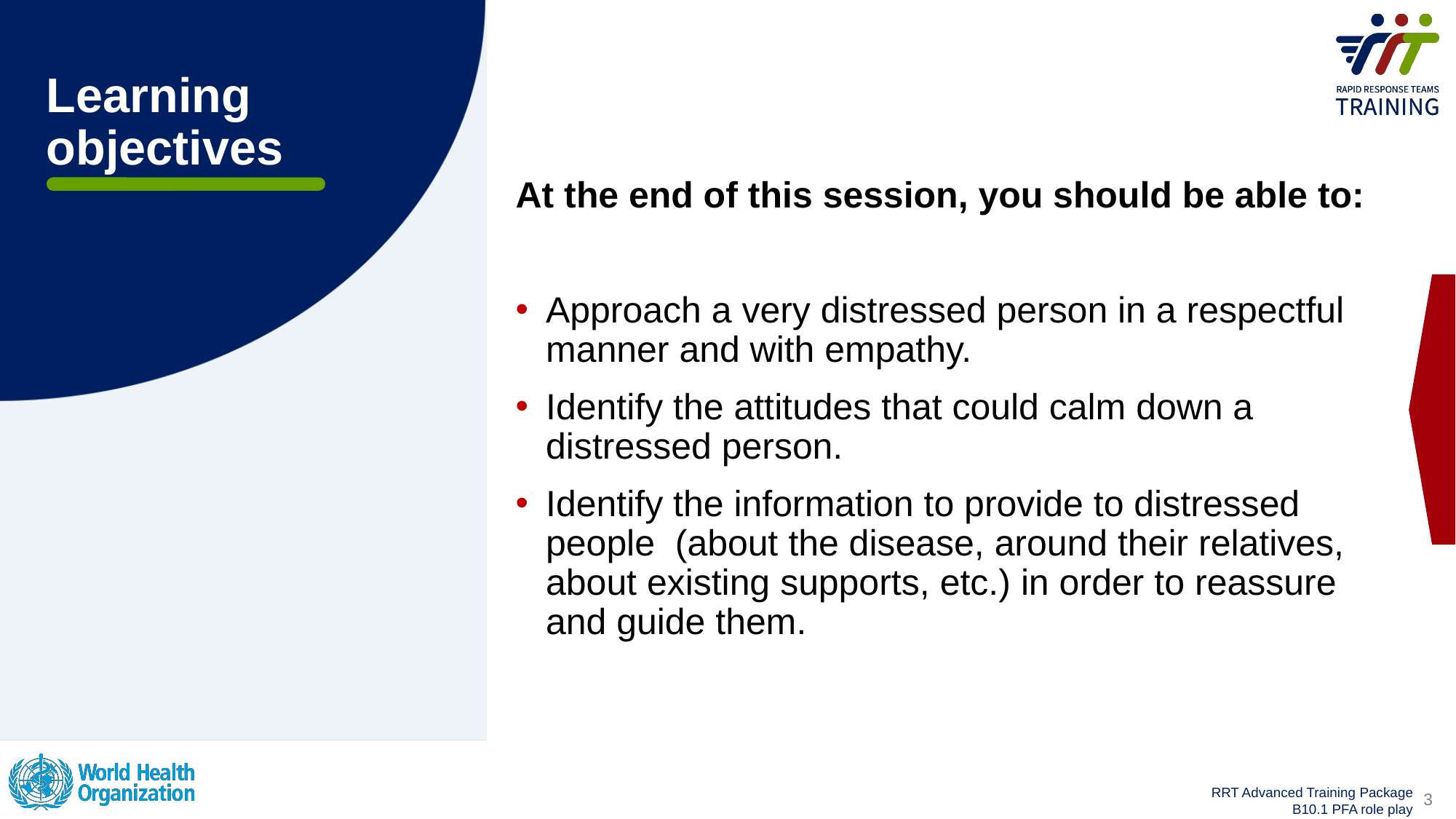

Learning objectives
At the end of this session, you should be able to:

Approach a very distressed person in a respectful manner and with empathy.
Identify the attitudes that could calm down a distressed person.
Identify the information to provide to distressed people  (about the disease, around their relatives, about existing supports, etc.) in order to reassure and guide them.